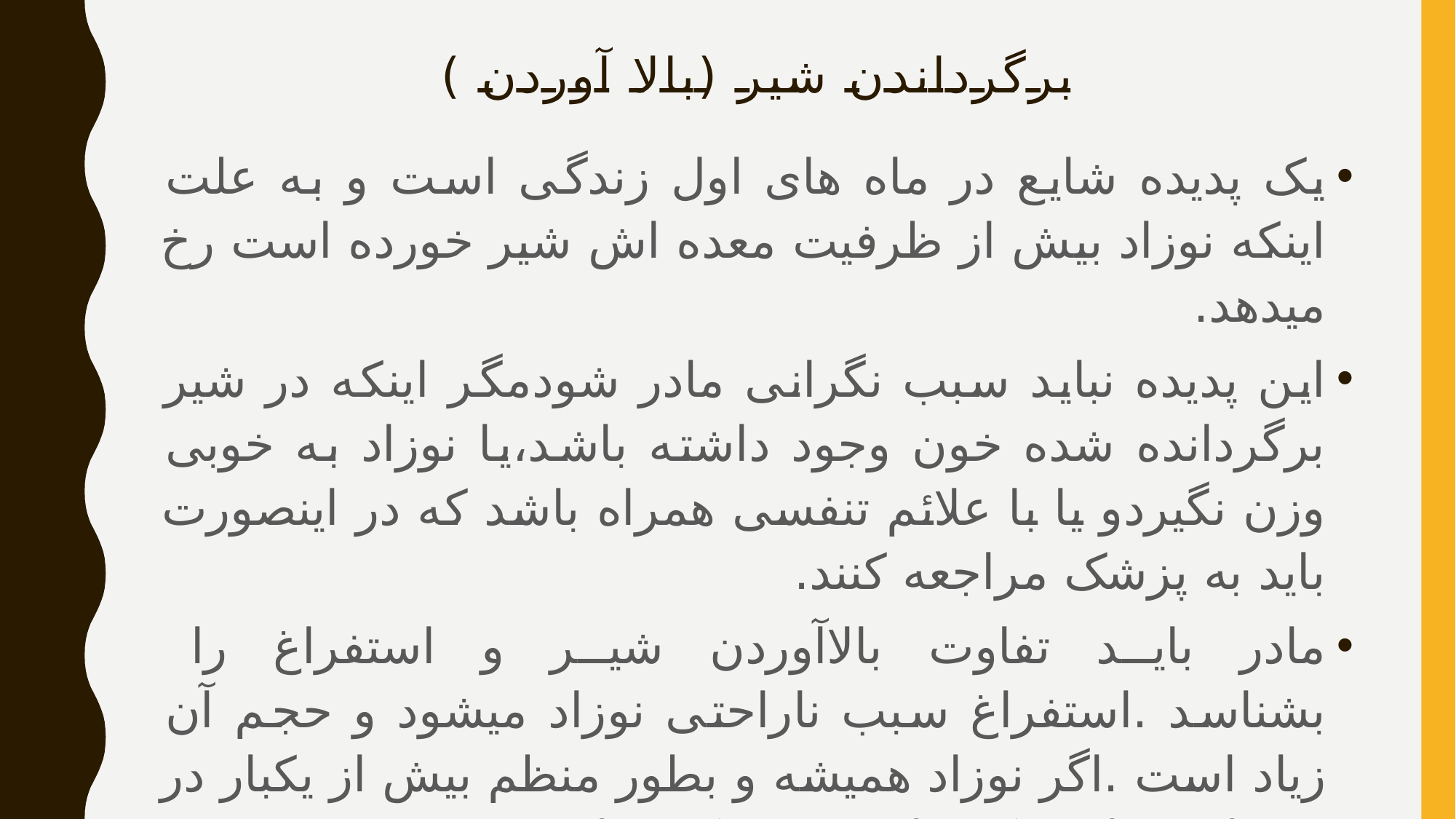

# برگرداندن شیر (بالا آوردن )
یک پدیده شایع در ماه های اول زندگی است و به علت اینکه نوزاد بیش از ظرفیت معده اش شیر خورده است رخ میدهد.
این پدیده نباید سبب نگرانی مادر شودمگر اینکه در شیر برگردانده شده خون وجود داشته باشد،یا نوزاد به خوبی وزن نگیردو یا با علائم تنفسی همراه باشد که در اینصورت باید به پزشک مراجعه کنند.
مادر باید تفاوت بالاآوردن شیر و استفراغ را بشناسد .استفراغ سبب ناراحتی نوزاد میشود و حجم آن زیاد است .اگر نوزاد همیشه و بطور منظم بیش از یکبار در روز استفراغ میکند باید به پزشک مراجعه شود.